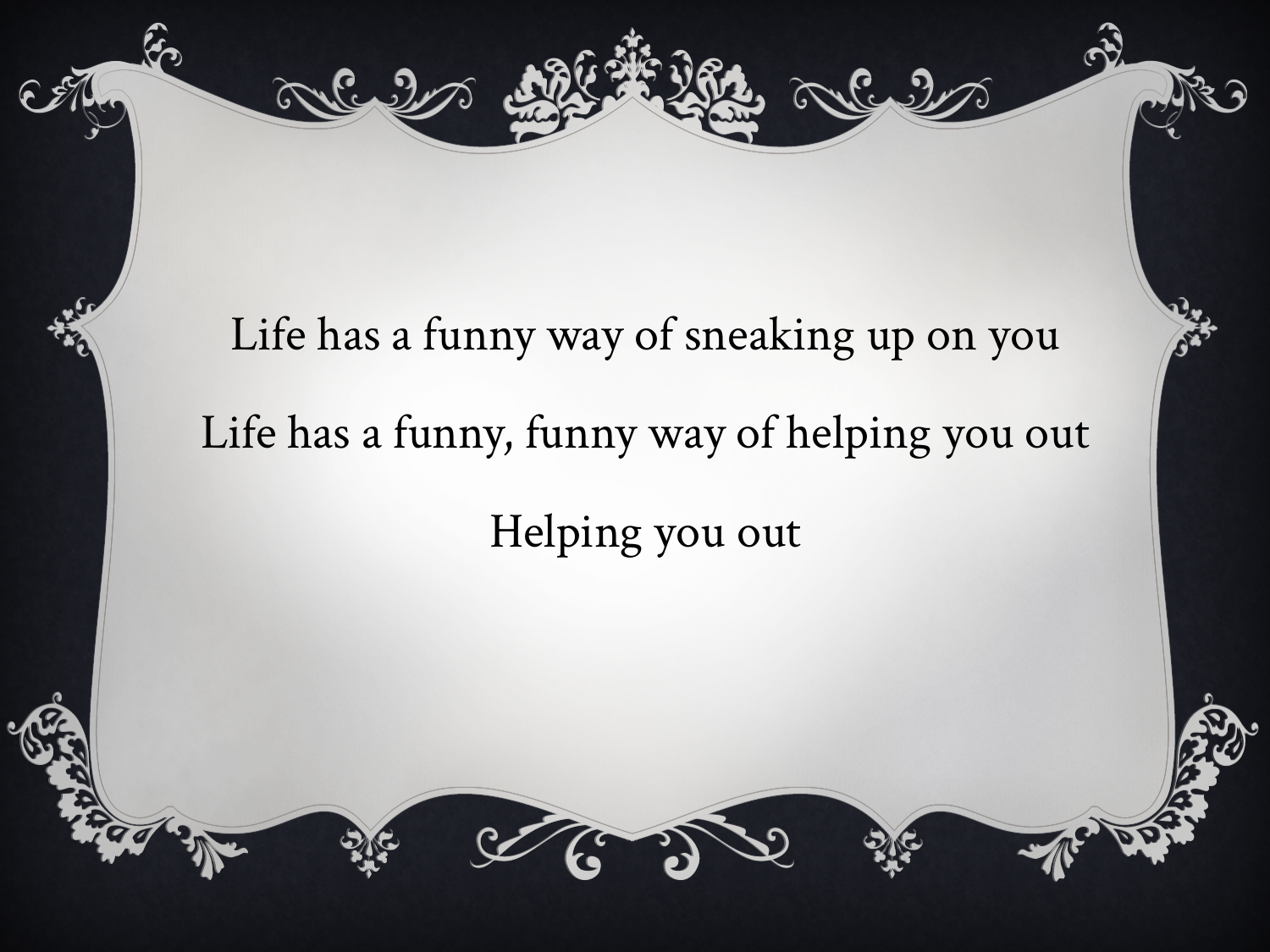

Life has a funny way of sneaking up on you
Life has a funny, funny way of helping you out
Helping you out